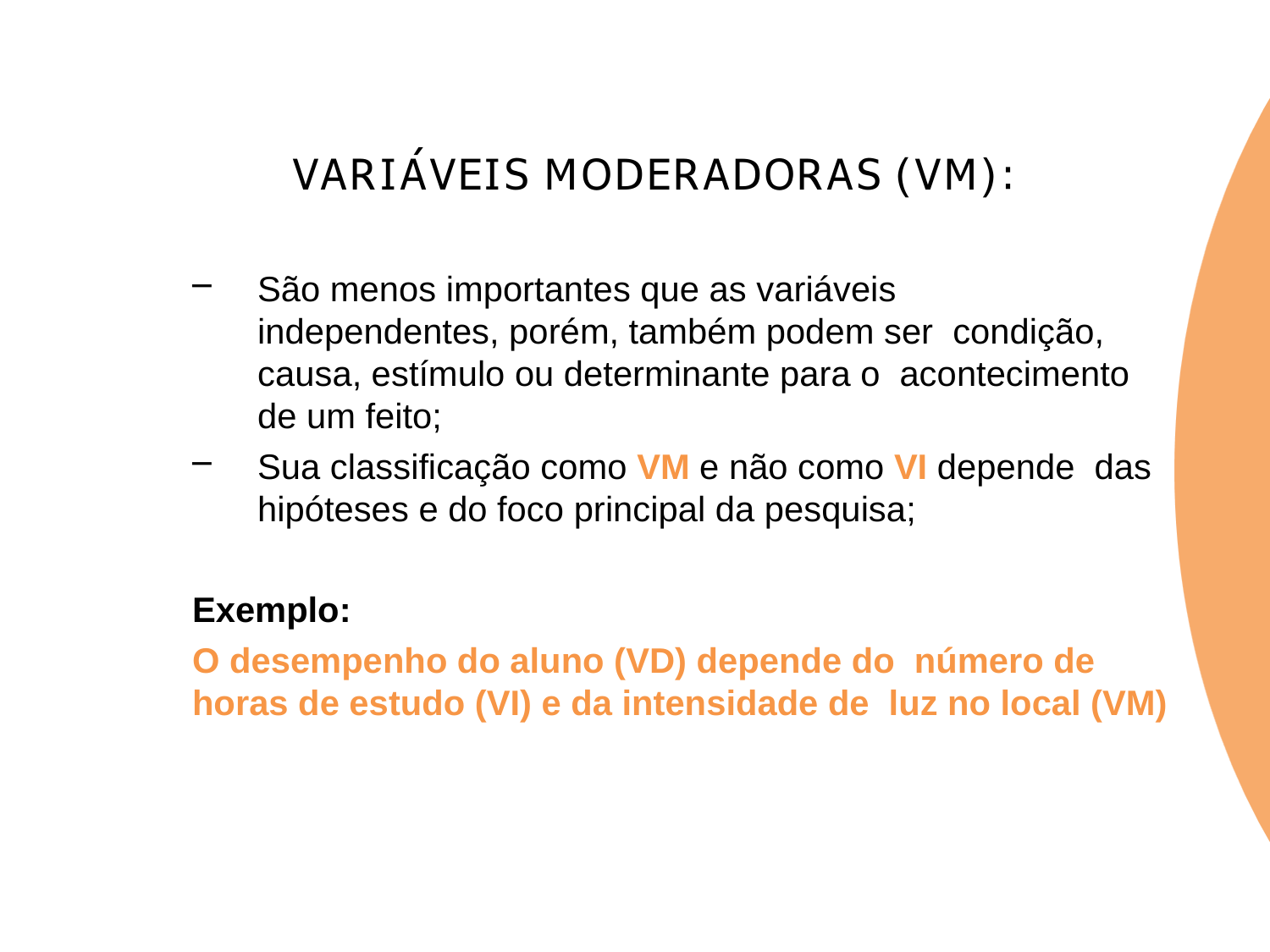

VARIÁVEIS MODERADORAS (VM):

São menos importantes que as variáveis  independentes, porém, também podem ser  condição, causa, estímulo ou determinante para o  acontecimento de um feito;
Sua classificação como VM e não como VI depende  das hipóteses e do foco principal da pesquisa;

Exemplo:
O desempenho do aluno (VD) depende do  número de horas de estudo (VI) e da intensidade de  luz no local (VM)